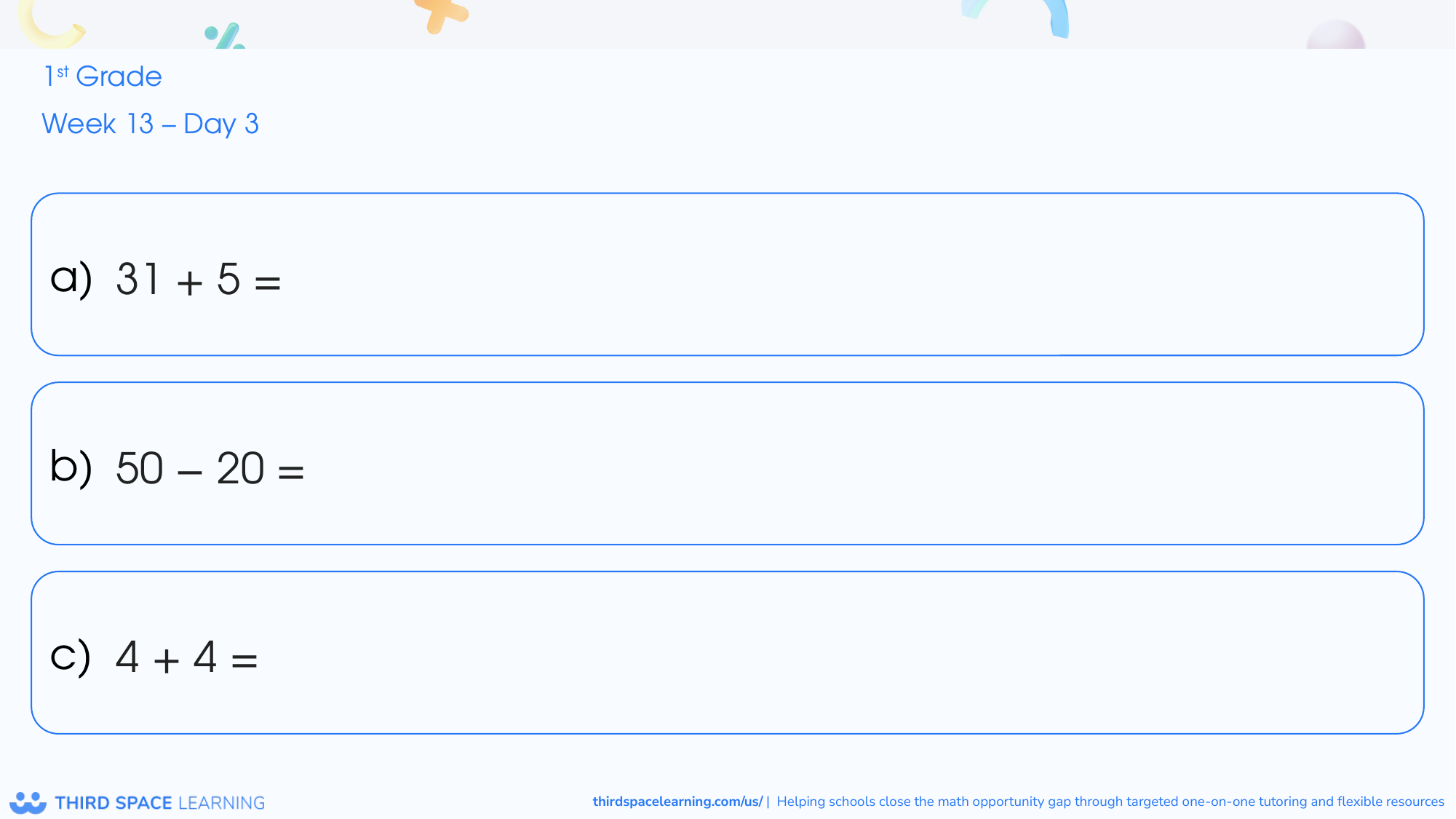

1st Grade
Week 13 – Day 3
31 + 5 =
50 − 20 =
4 + 4 =